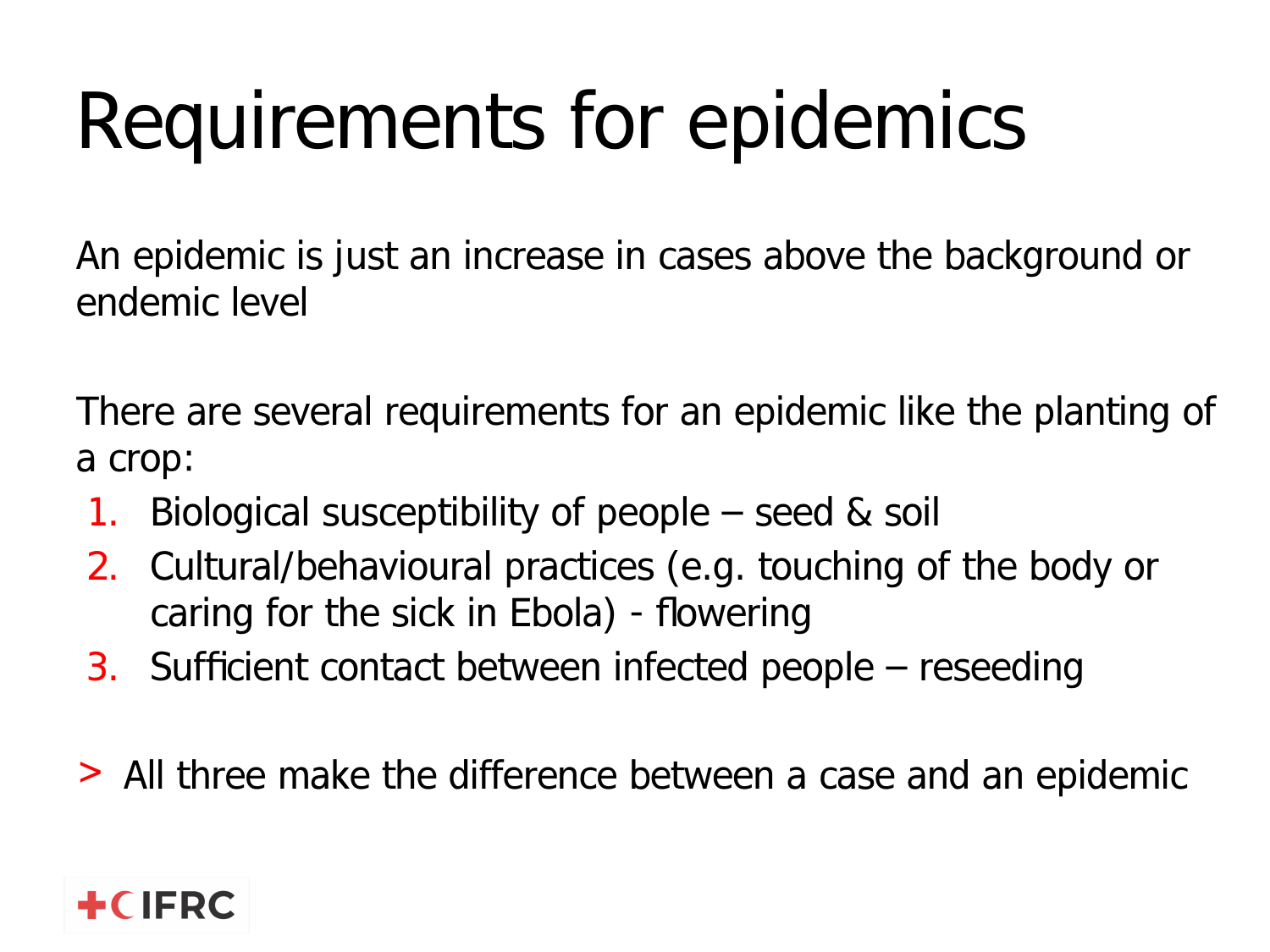

# Requirements for epidemics
An epidemic is just an increase in cases above the background or endemic level

There are several requirements for an epidemic like the planting of a crop:
Biological susceptibility of people – seed & soil
Cultural/behavioural practices (e.g. touching of the body or caring for the sick in Ebola) - flowering
Sufficient contact between infected people – reseeding

All three make the difference between a case and an epidemic